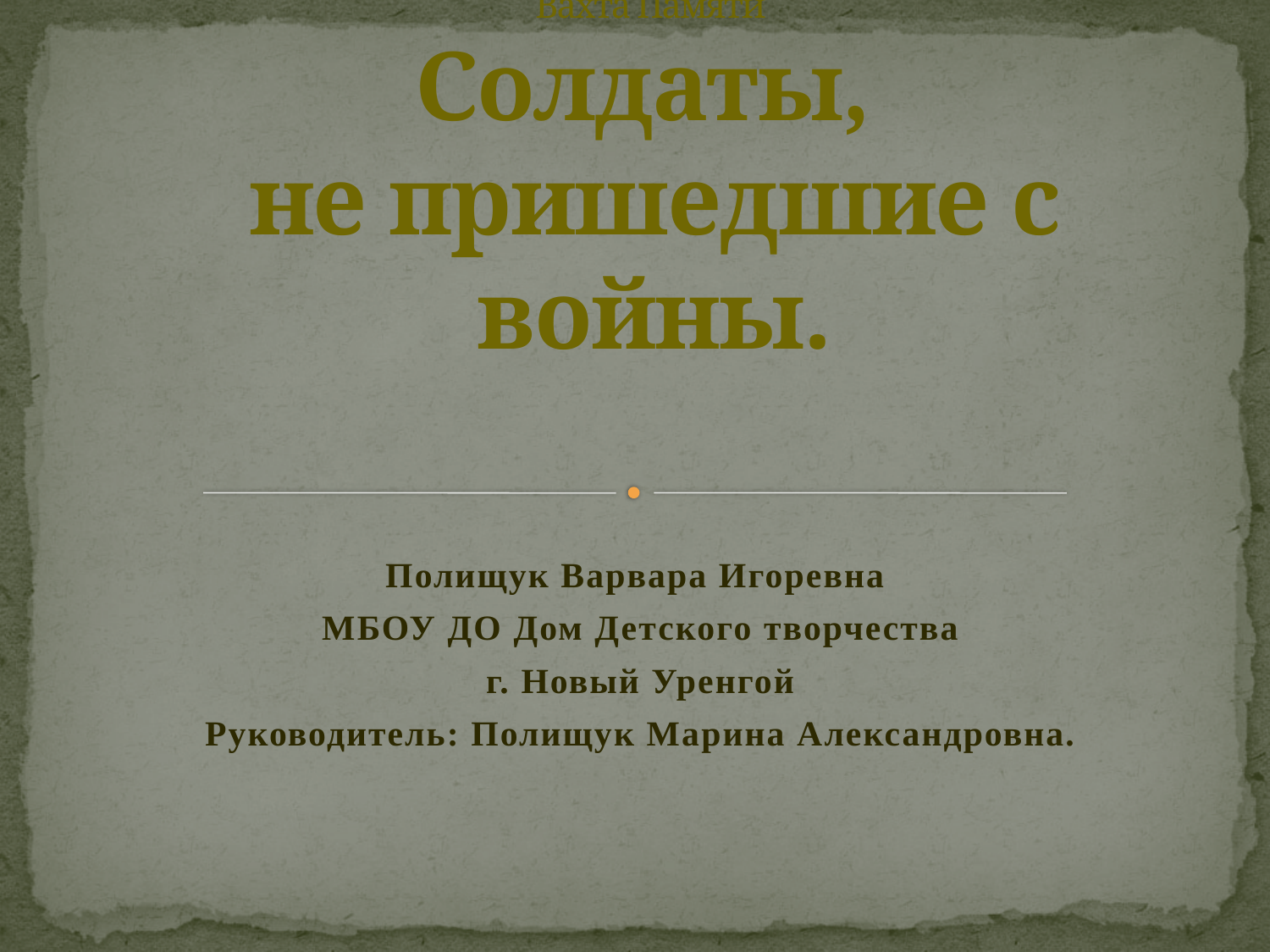

# Мой семейный альбом Вахта Памяти Солдаты, не пришедшие с войны.
Полищук Варвара Игоревна
МБОУ ДО Дом Детского творчества
г. Новый Уренгой
Руководитель: Полищук Марина Александровна.